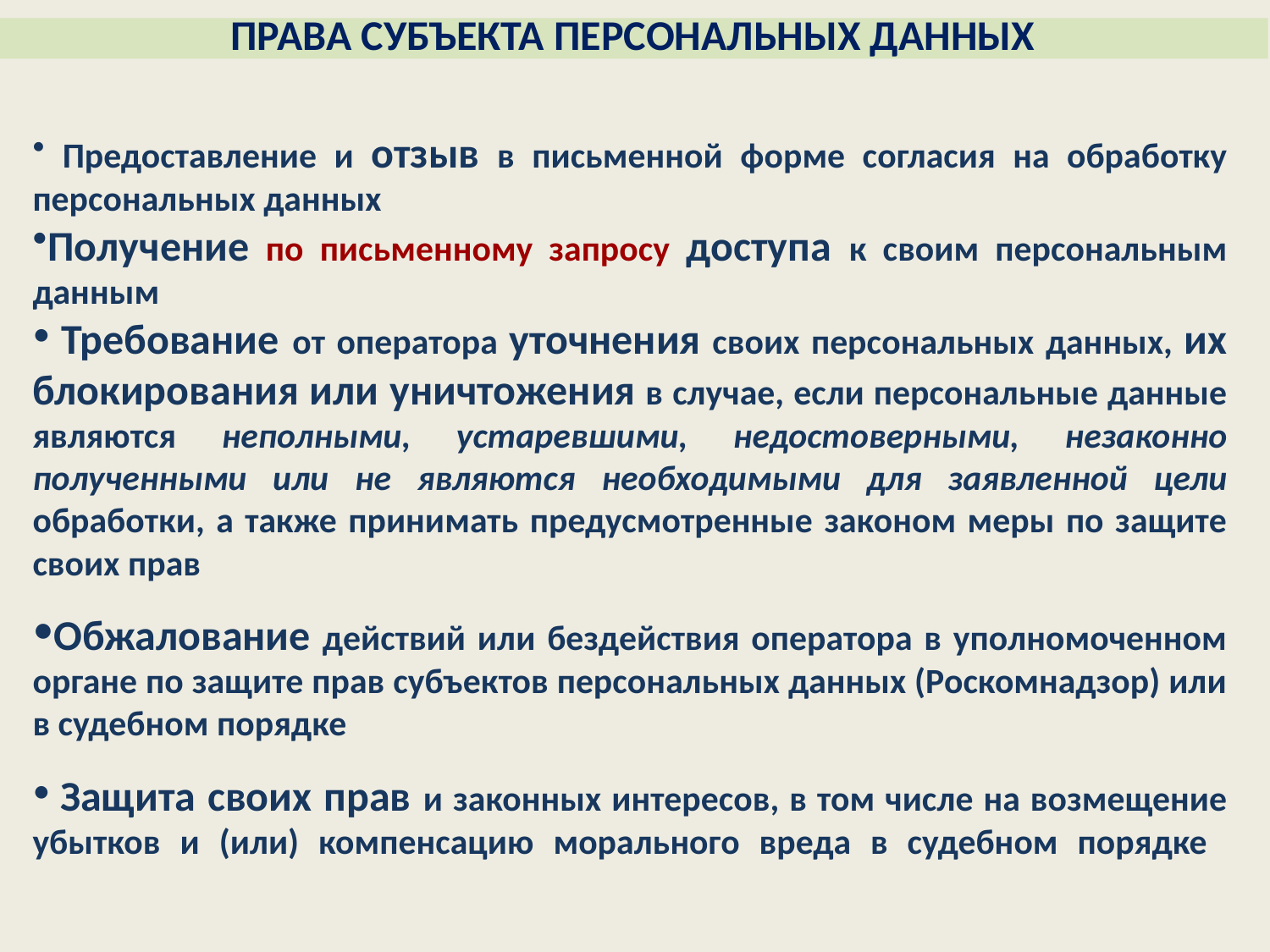

ПРАВА СУБЪЕКТА ПЕРСОНАЛЬНЫХ ДАННЫХ
 Предоставление и отзыв в письменной форме согласия на обработку персональных данных
Получение по письменному запросу доступа к своим персональным данным
 Требование от оператора уточнения своих персональных данных, их блокирования или уничтожения в случае, если персональные данные являются неполными, устаревшими, недостоверными, незаконно полученными или не являются необходимыми для заявленной цели обработки, а также принимать предусмотренные законом меры по защите своих прав

Обжалование действий или бездействия оператора в уполномоченном органе по защите прав субъектов персональных данных (Роскомнадзор) или в судебном порядке

 Защита своих прав и законных интересов, в том числе на возмещение убытков и (или) компенсацию морального вреда в судебном порядке